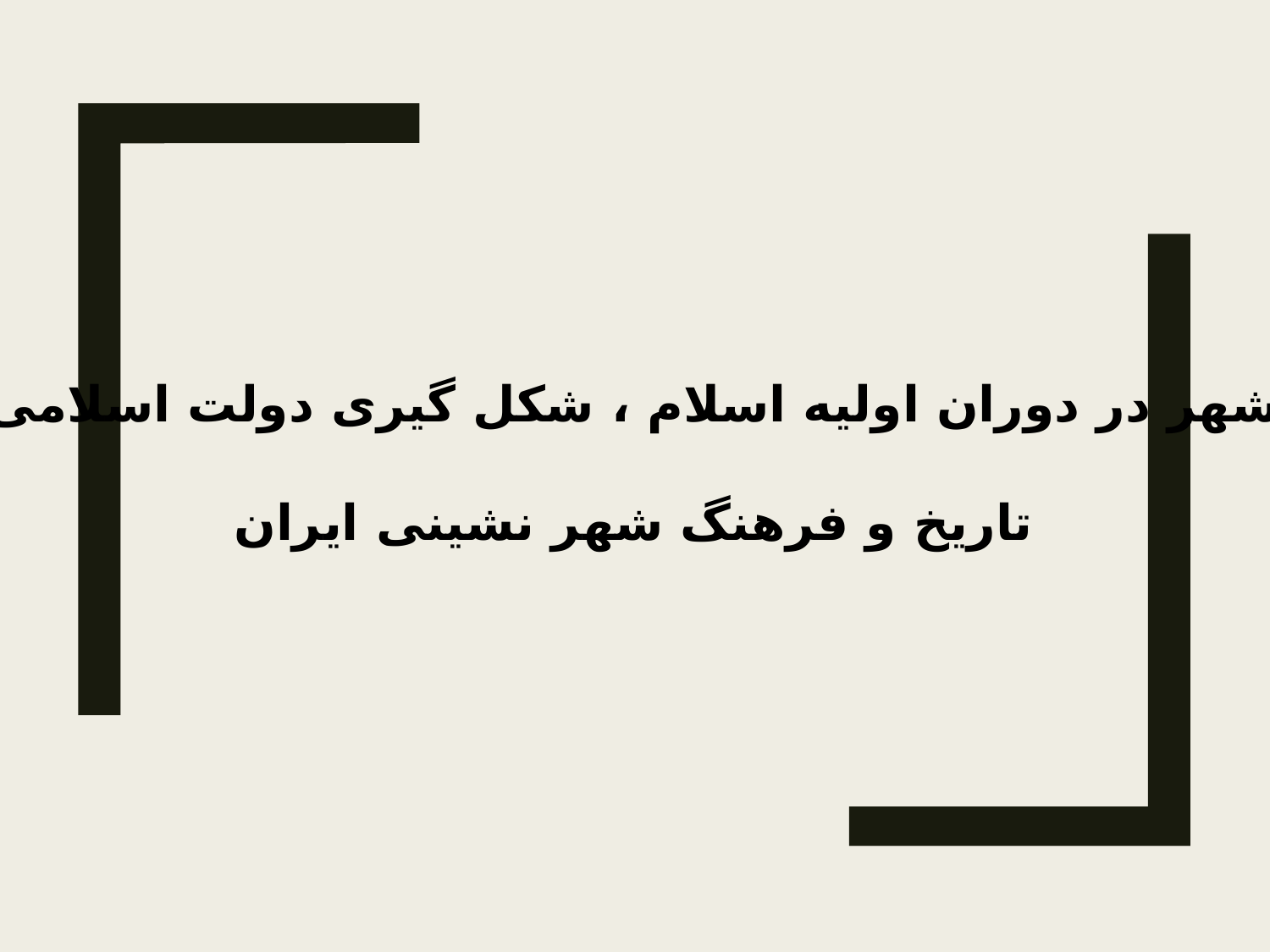

شهر در دوران اولیه اسلام ، شکل گیری دولت اسلامی

تاریخ و فرهنگ شهر نشینی ایران